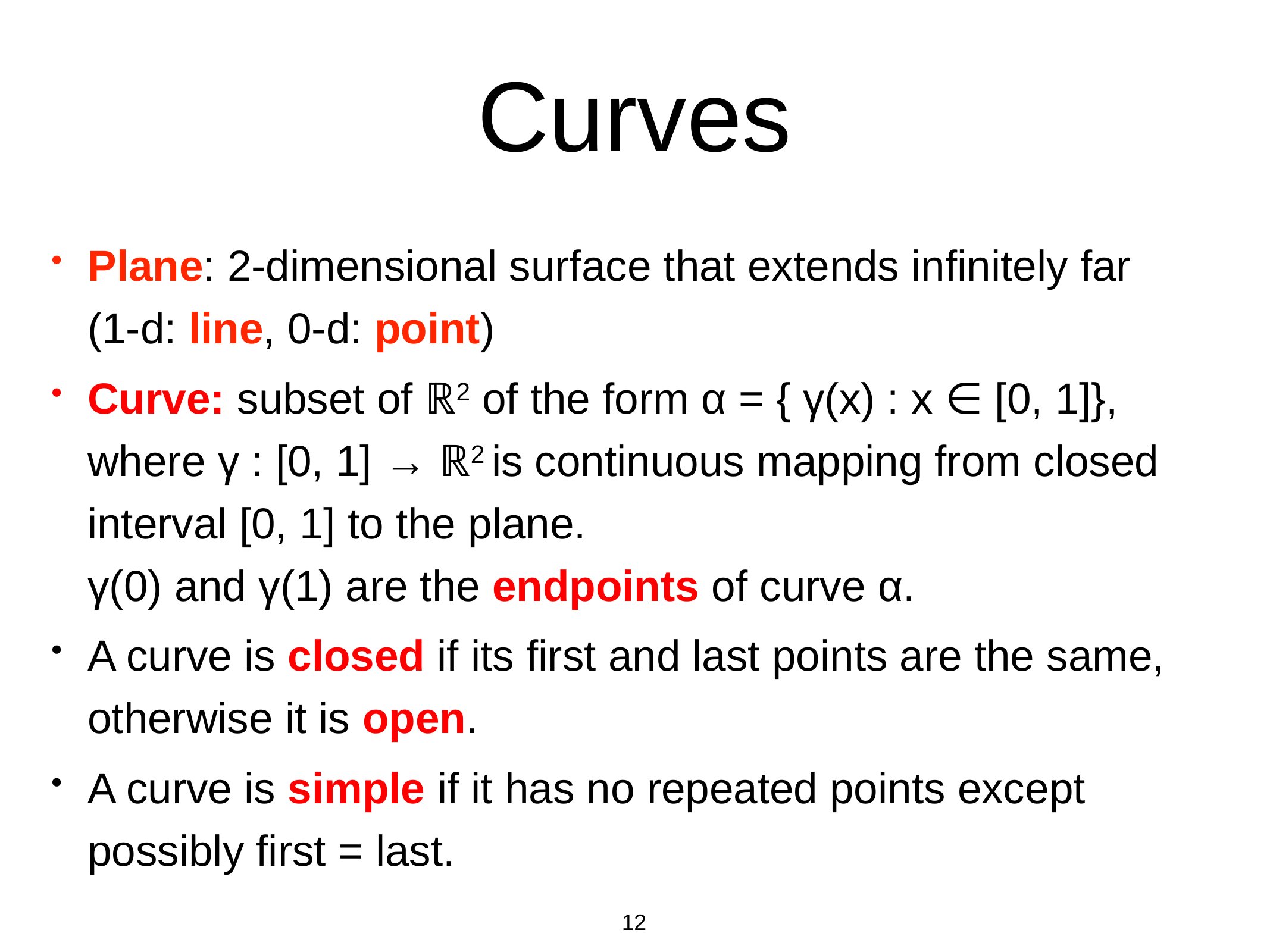

12
# Curves
Plane: 2-dimensional surface that extends infinitely far
(1-d: line, 0-d: point)
Curve: subset of ℝ2 of the form α = { γ(x) : x ∈ [0, 1]}, where γ : [0, 1] → ℝ2 is continuous mapping from closed interval [0, 1] to the plane.
γ(0) and γ(1) are the endpoints of curve α.
A curve is closed if its first and last points are the same, otherwise it is open.
A curve is simple if it has no repeated points except possibly first = last.